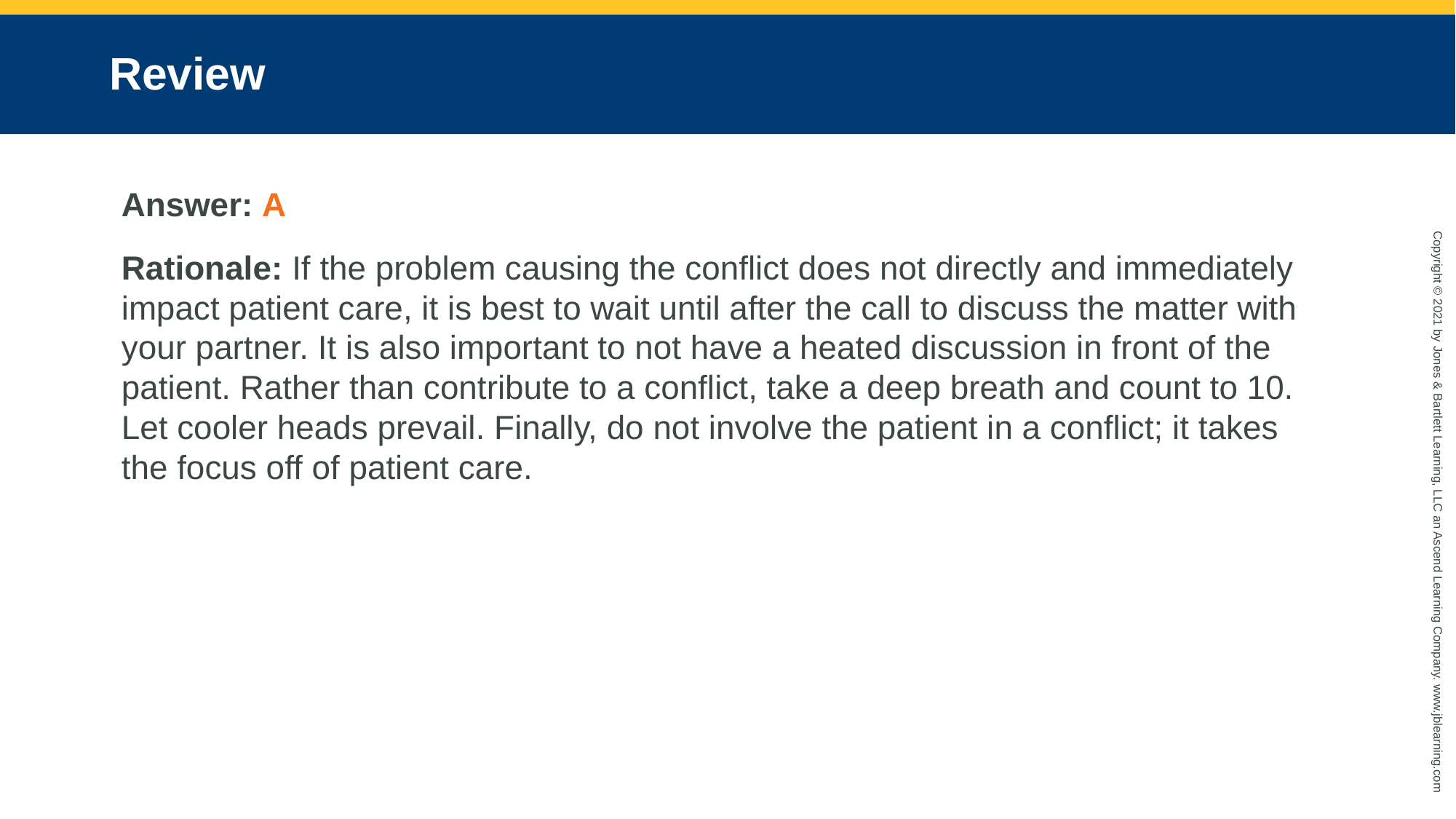

# Review
Answer: A
Rationale: If the problem causing the conflict does not directly and immediately impact patient care, it is best to wait until after the call to discuss the matter with your partner. It is also important to not have a heated discussion in front of the patient. Rather than contribute to a conflict, take a deep breath and count to 10. Let cooler heads prevail. Finally, do not involve the patient in a conflict; it takes the focus off of patient care.